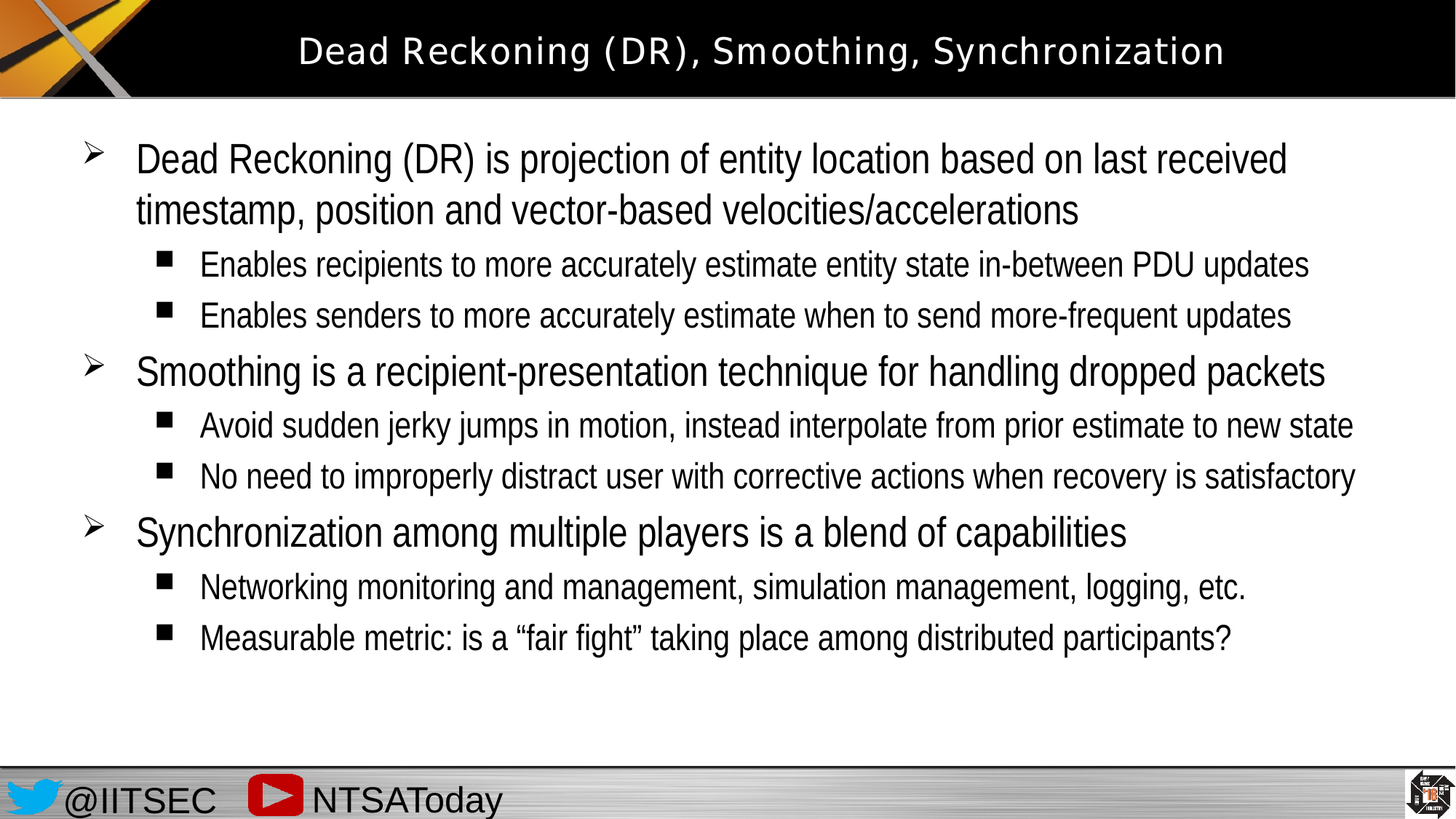

# Dead Reckoning (DR), Smoothing, Synchronization
Dead Reckoning (DR) is projection of entity location based on last received timestamp, position and vector-based velocities/accelerations
Enables recipients to more accurately estimate entity state in-between PDU updates
Enables senders to more accurately estimate when to send more-frequent updates
Smoothing is a recipient-presentation technique for handling dropped packets
Avoid sudden jerky jumps in motion, instead interpolate from prior estimate to new state
No need to improperly distract user with corrective actions when recovery is satisfactory
Synchronization among multiple players is a blend of capabilities
Networking monitoring and management, simulation management, logging, etc.
Measurable metric: is a “fair fight” taking place among distributed participants?